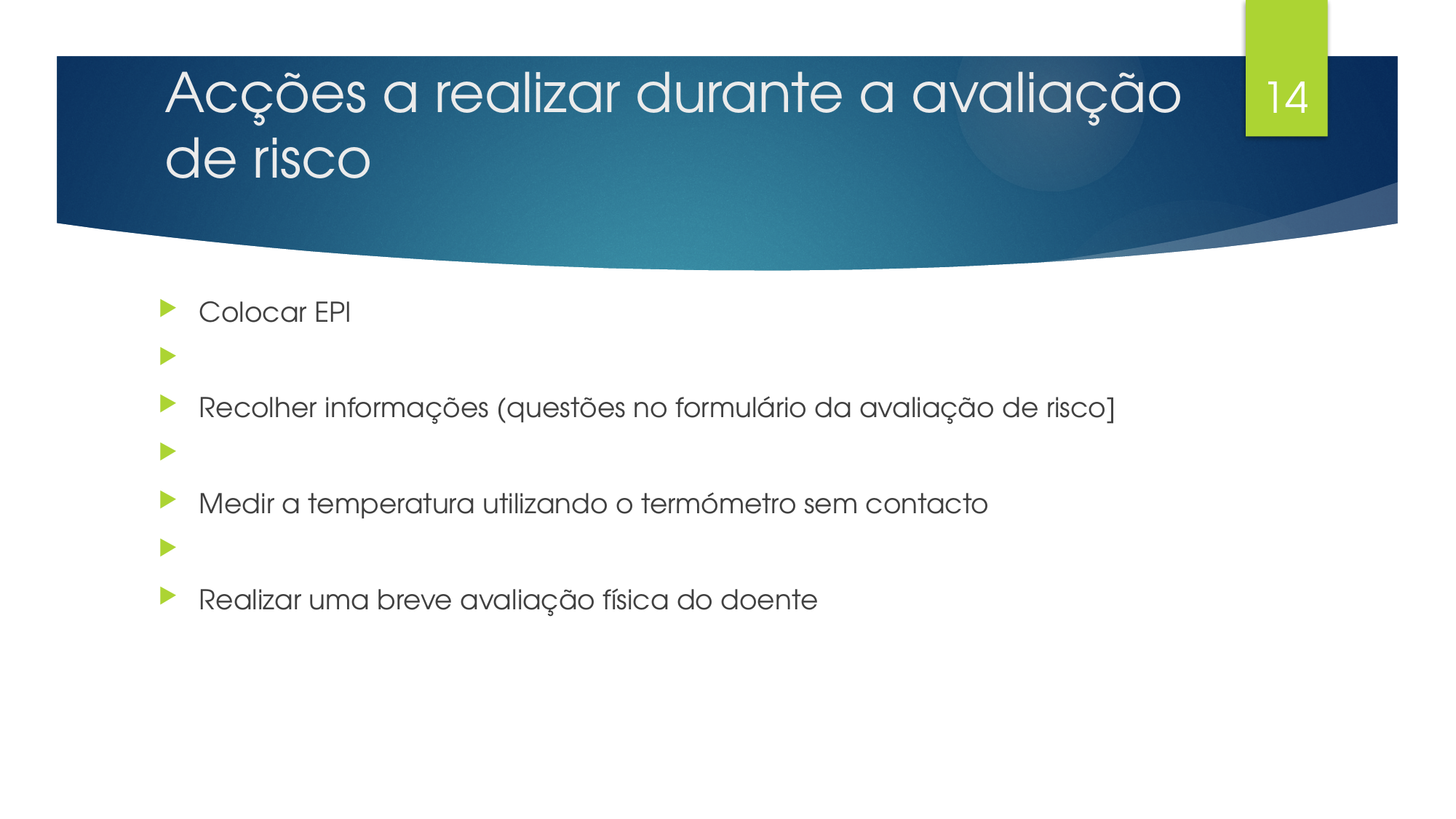

14
# Acções a realizar durante a avaliação de risco
Colocar EPI

Recolher informações (questões no formulário da avaliação de risco]

Medir a temperatura utilizando o termómetro sem contacto

Realizar uma breve avaliação física do doente